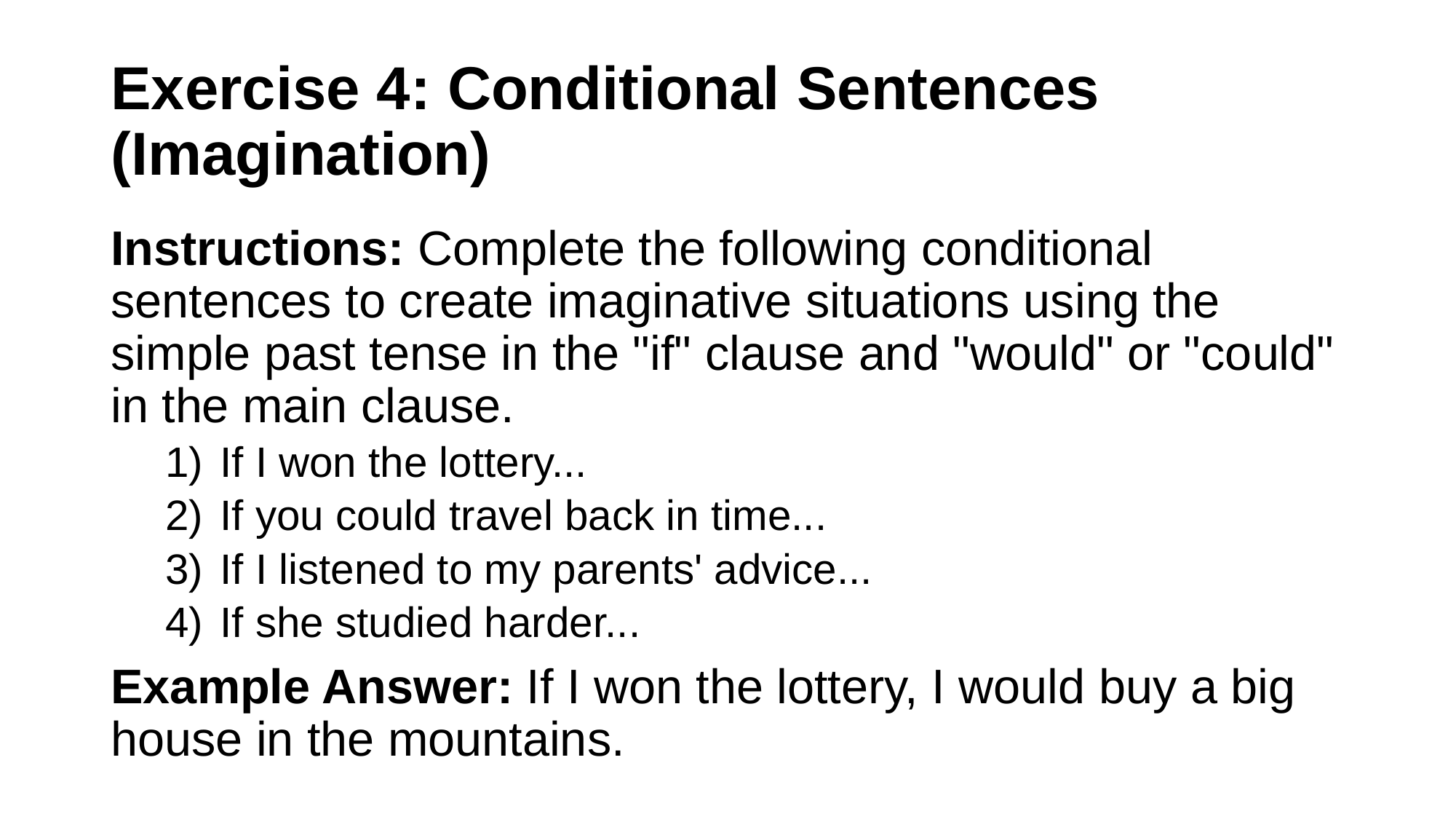

# Exercise 4: Conditional Sentences (Imagination)
Instructions: Complete the following conditional sentences to create imaginative situations using the simple past tense in the "if" clause and "would" or "could" in the main clause.
If I won the lottery...
If you could travel back in time...
If I listened to my parents' advice...
If she studied harder...
Example Answer: If I won the lottery, I would buy a big house in the mountains.